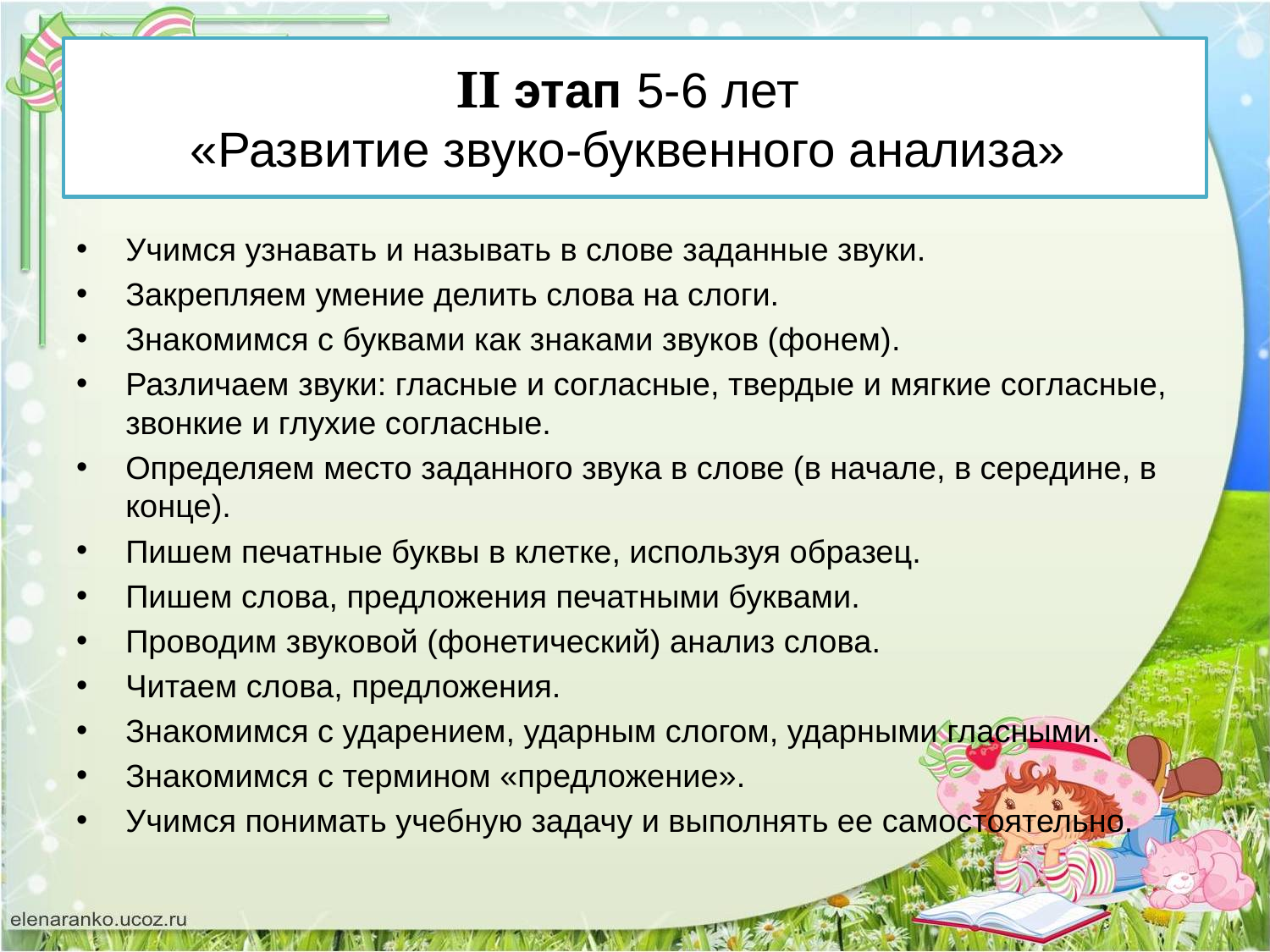

# II этап 5-6 лет «Развитие звуко-буквенного анализа»
Учимся узнавать и называть в слове заданные звуки.
Закрепляем умение делить слова на слоги.
Знакомимся с буквами как знаками звуков (фонем).
Различаем звуки: гласные и согласные, твердые и мягкие согласные, звонкие и глухие согласные.
Определяем место заданного звука в слове (в начале, в середине, в конце).
Пишем печатные буквы в клетке, используя образец.
Пишем слова, предложения печатными буквами.
Проводим звуковой (фонетический) анализ слова.
Читаем слова, предложения.
Знакомимся с ударением, ударным слогом, ударными гласными.
Знакомимся с термином «предложение».
Учимся понимать учебную задачу и выполнять ее самостоятельно.